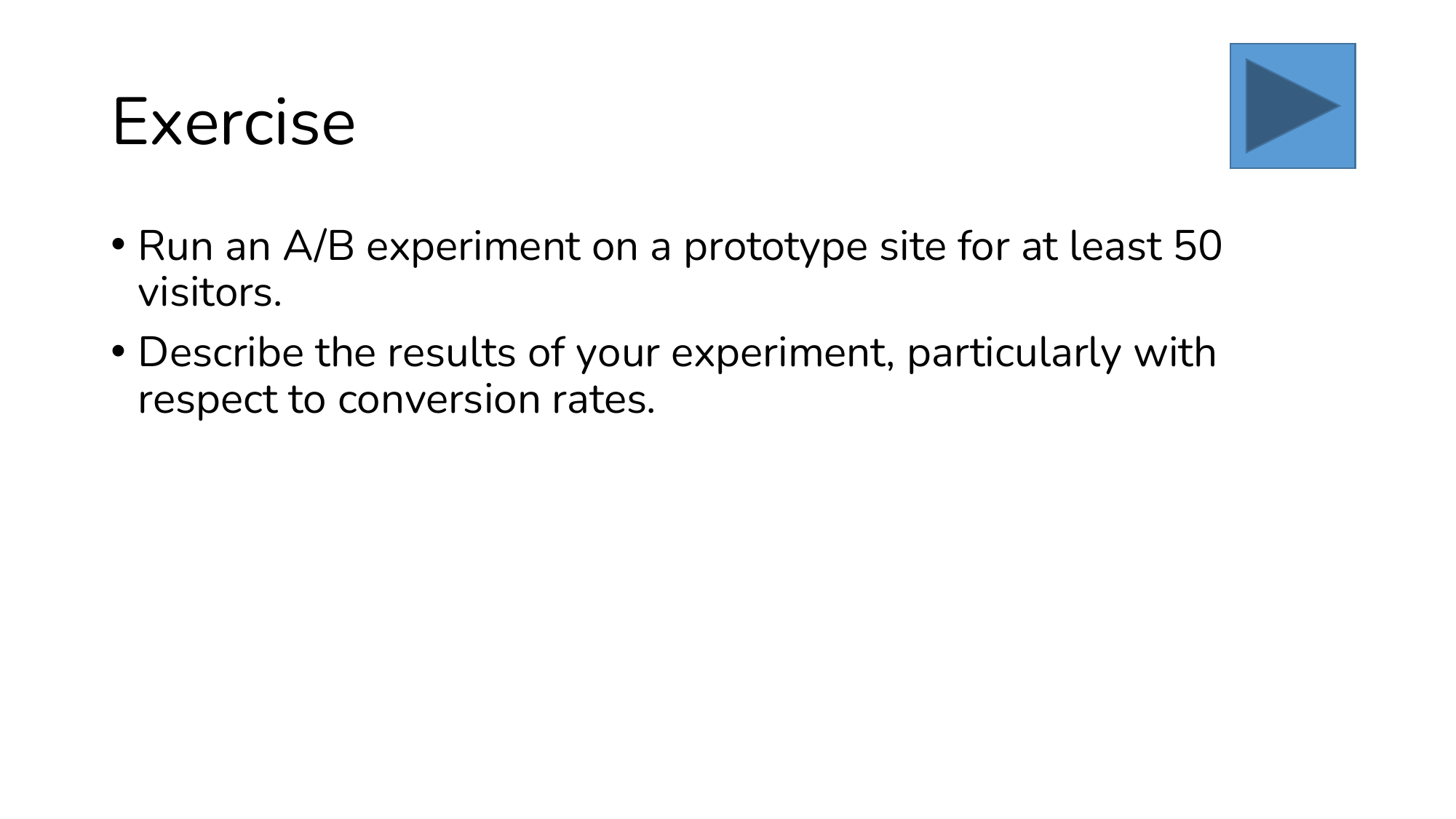

# Exercise

Run an A/B experiment on a prototype site for at least 50 visitors.
Describe the results of your experiment, particularly with respect to conversion rates.